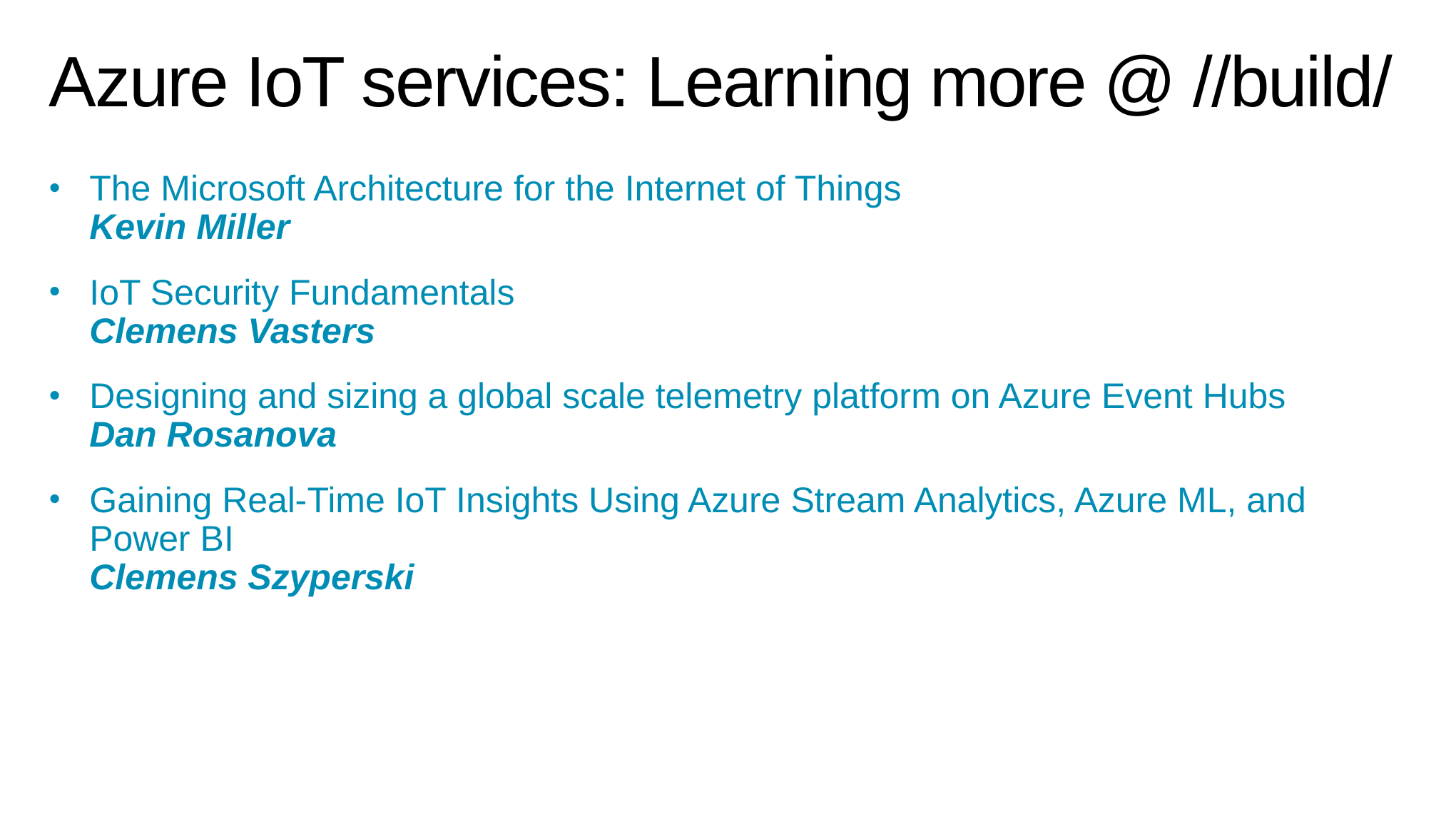

# Azure IoT services: Learning more @ //build/
The Microsoft Architecture for the Internet of Things
Kevin Miller
IoT Security Fundamentals
Clemens Vasters
Designing and sizing a global scale telemetry platform on Azure Event Hubs
Dan Rosanova
Gaining Real-Time IoT Insights Using Azure Stream Analytics, Azure ML, and Power BI
Clemens Szyperski